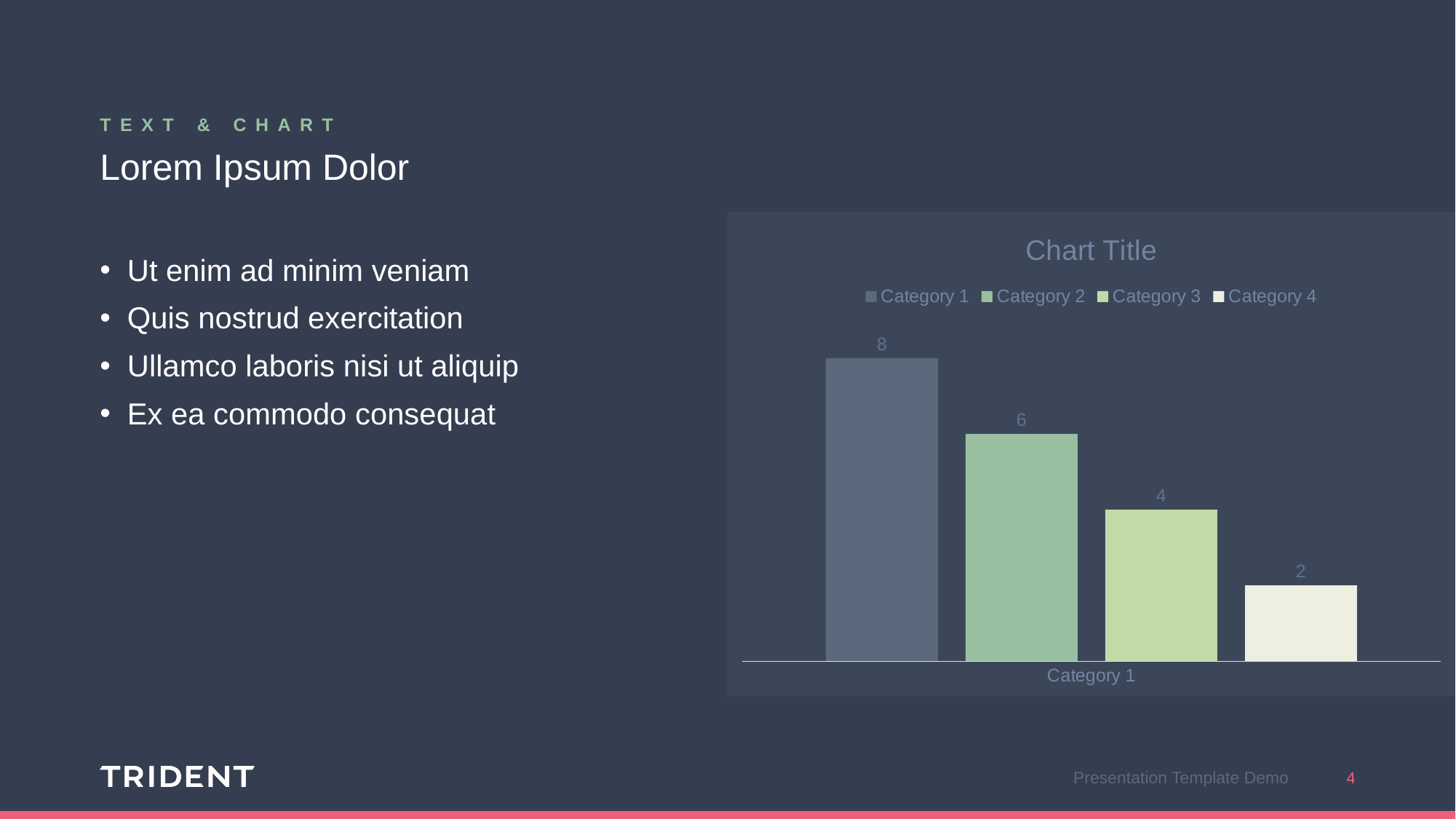

TEXT & CHART
# Lorem Ipsum Dolor

### Chart: Chart Title

| Category | Category 1 | Category 2 | Category 3 | Category 4 |
|---|---|---|---|---|
| Category 1 | 8.0 | 6.0 | 4.0 | 2.0 |
Ut enim ad minim veniam
Quis nostrud exercitation
Ullamco laboris nisi ut aliquip
Ex ea commodo consequat

4
Presentation Template Demo